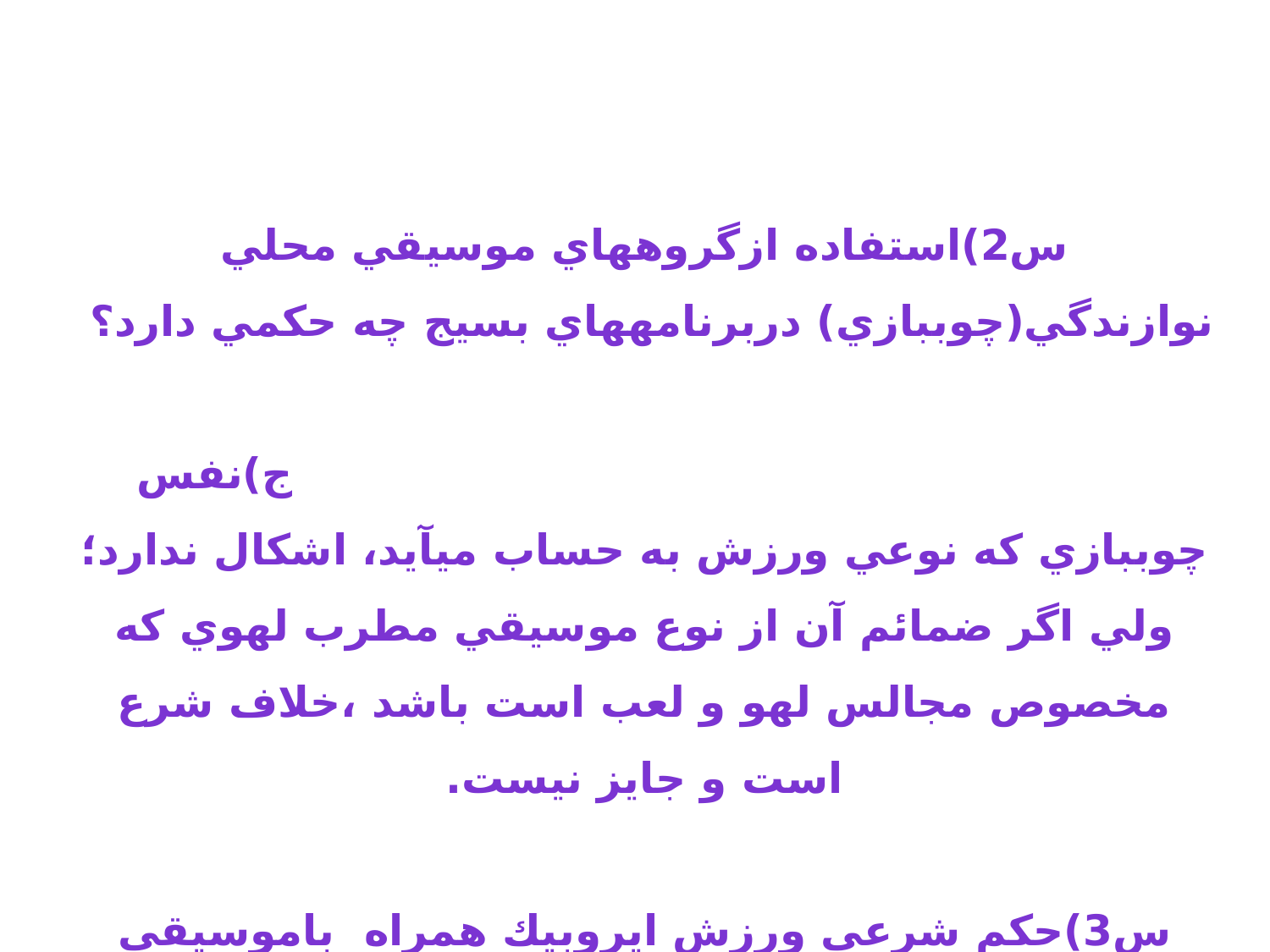

2)ورزش های همراه باموسیقی لهوی ومطرب                                                                                                                                                                                                                                                                                                                                                 س2)استفاده ازگروه‎هاي موسيقي محلي نوازندگي(چوب‎بازي) دربرنامه‎هاي بسيج چه حكمي دارد؟                                                                                                                                          ج)نفس چوب‎بازي كه نوعي ورزش به حساب مي‎آيد، اشكال ندارد؛ ولي اگر ضمائم آن از نوع موسيقي مطرب لهوي كه مخصوص مجالس لهو و لعب است باشد ،خلاف شرع است و جايز نيست.

س3)حكم شرعي ورزش ايروبيك همراه  باموسيقي لهوی چیست؟                                                                ج)هرنوع ورزش اگر همراه موسيقي مطرب و لهوي باشد، جایزنیست.